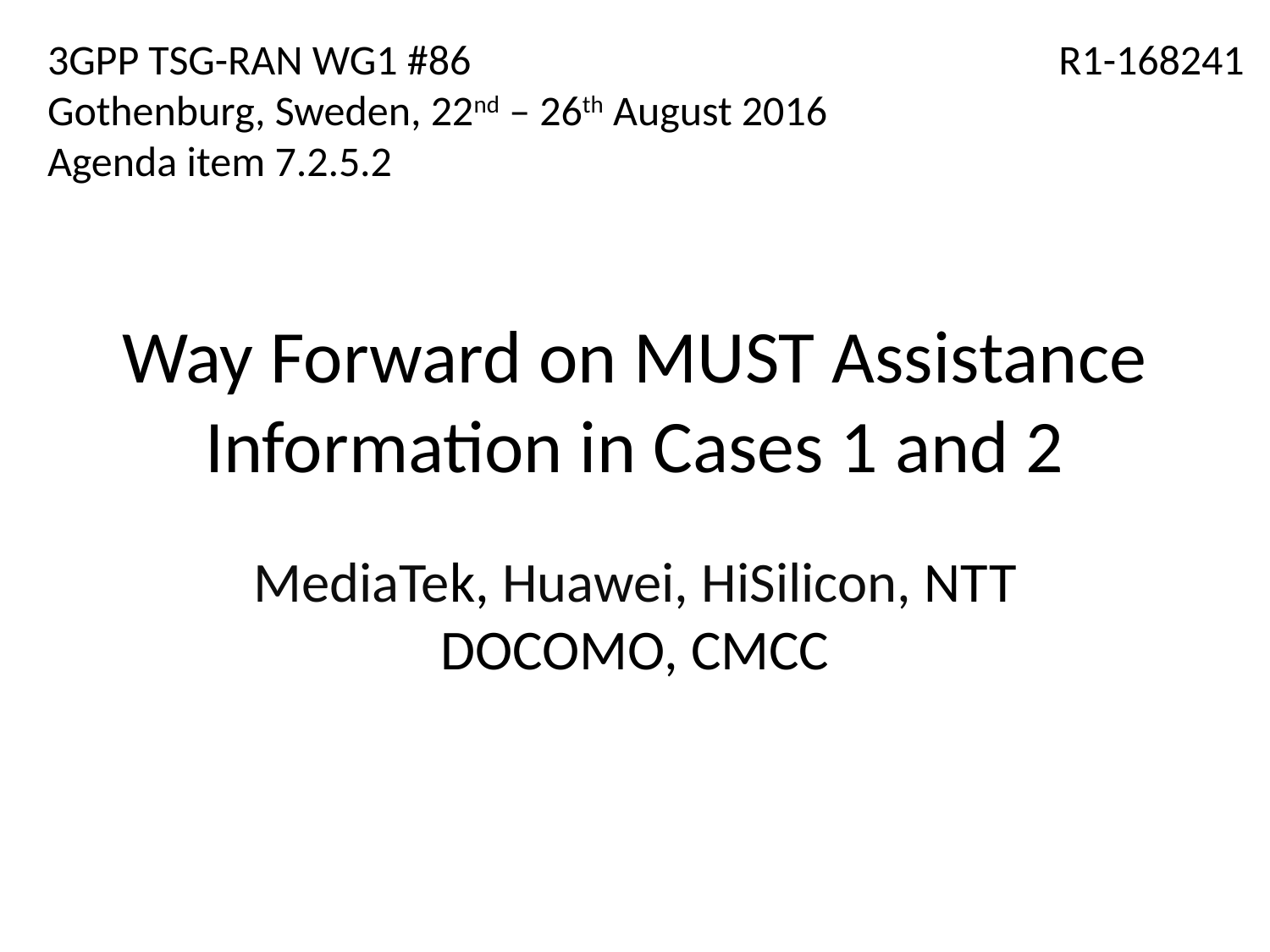

3GPP TSG-RAN WG1 #86
Gothenburg, Sweden, 22nd – 26th August 2016 Agenda item 7.2.5.2
R1-168241
# Way Forward on MUST Assistance Information in Cases 1 and 2
MediaTek, Huawei, HiSilicon, NTT DOCOMO, CMCC